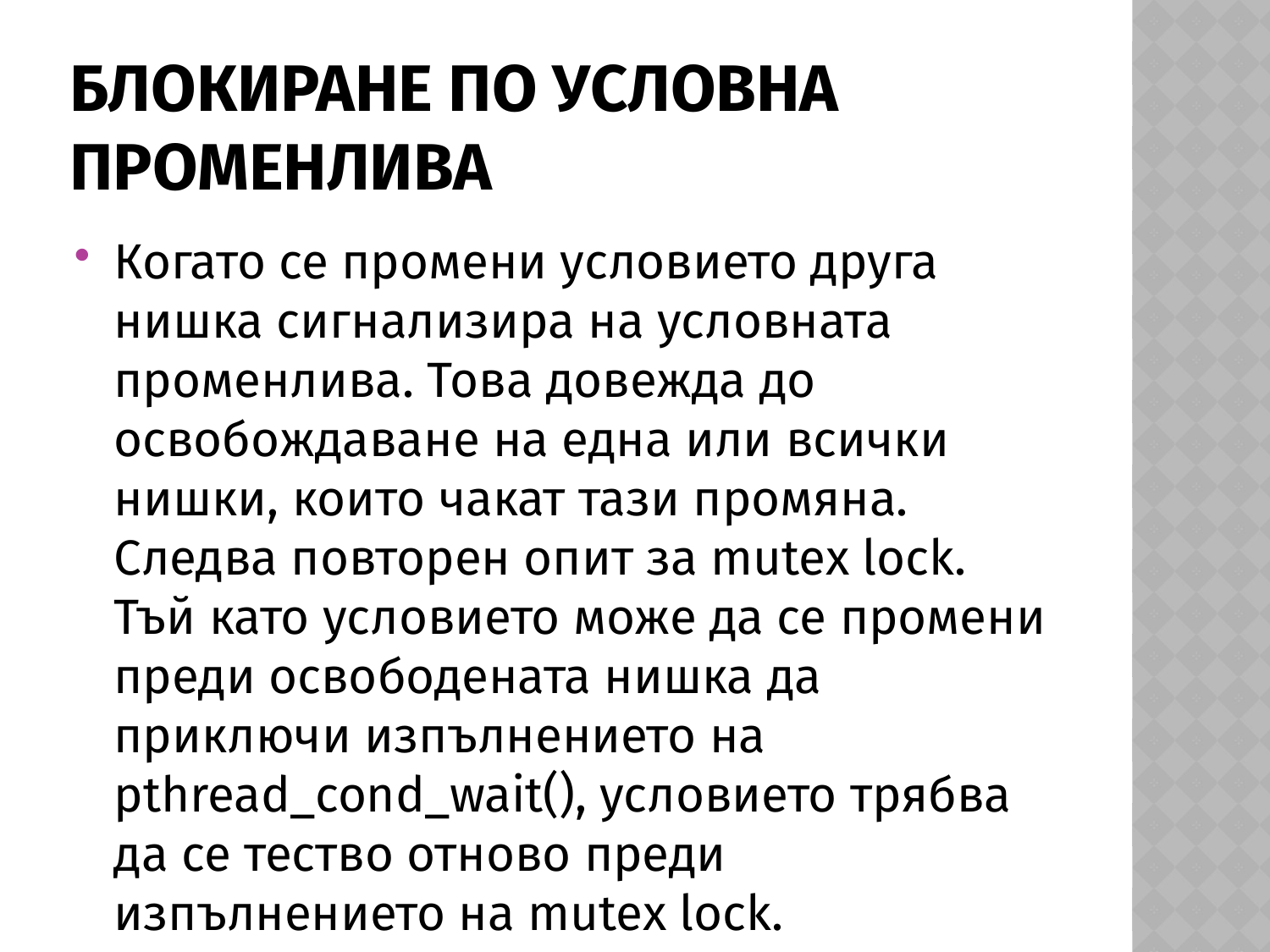

# Блокиране по условна променлива
Когато се промени условието друга нишка сигнализира на условната променлива. Това довежда до освобождаване на една или всички нишки, които чакат тази промяна. Следва повторен опит за mutex lock. Тъй като условието може да се промени преди освободената нишка да приключи изпълнението на pthread_cond_wait(), условието трябва да се тество отново преди изпълнението на mutex lock.